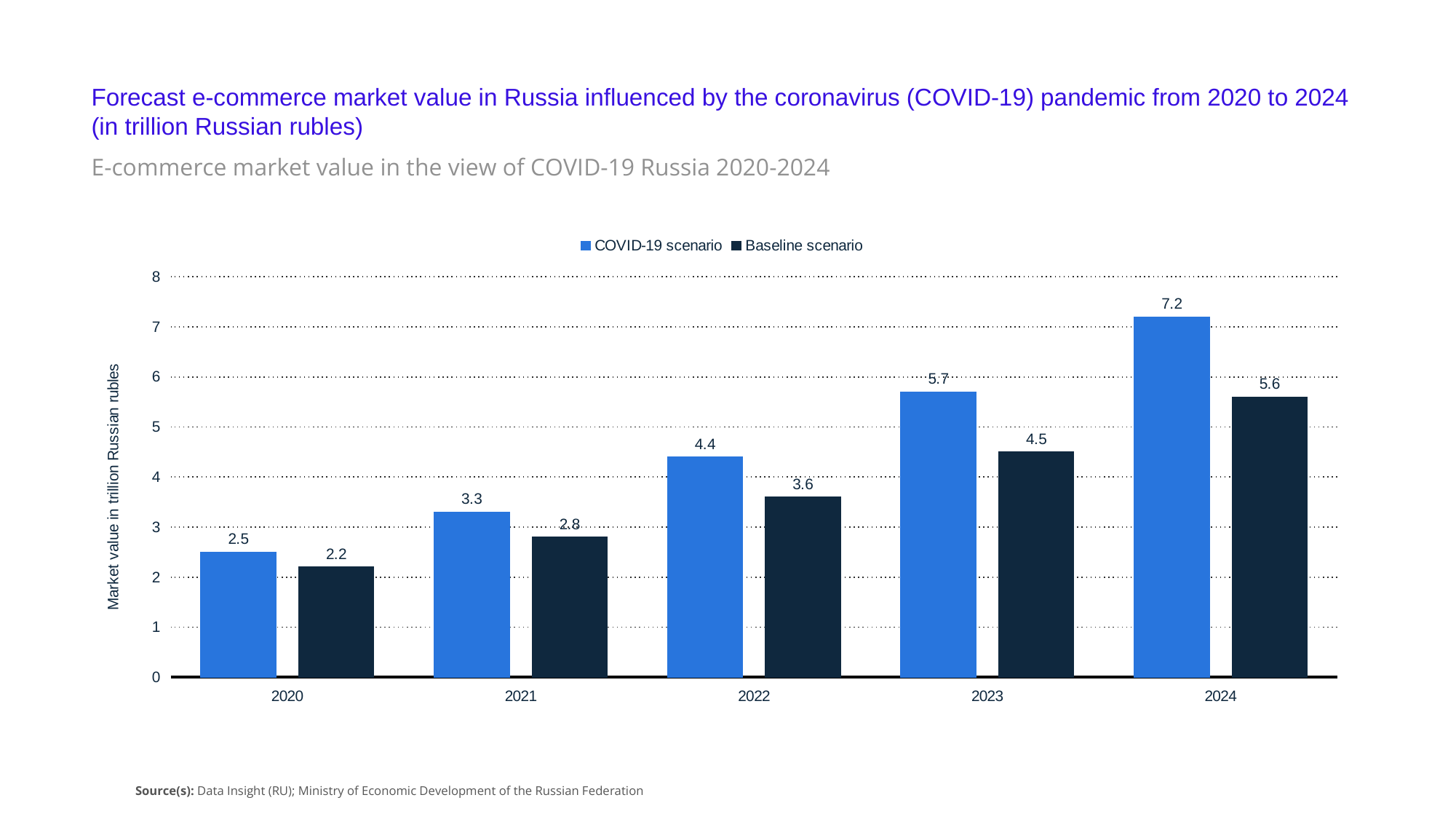

Forecast e-commerce market value in Russia influenced by the coronavirus (COVID-19) pandemic from 2020 to 2024 (in trillion Russian rubles)
E-commerce market value in the view of COVID-19 Russia 2020-2024

### Chart

| Category | COVID-19 scenario | Baseline scenario |
|---|---|---|
| 2020 | 2.5 | 2.2 |
| 2021 | 3.3 | 2.8 |
| 2022 | 4.4 | 3.6 |
| 2023 | 5.7 | 4.5 |
| 2024 | 7.2 | 5.6 |
Source(s): Data Insight (RU); Ministry of Economic Development of the Russian Federation

32